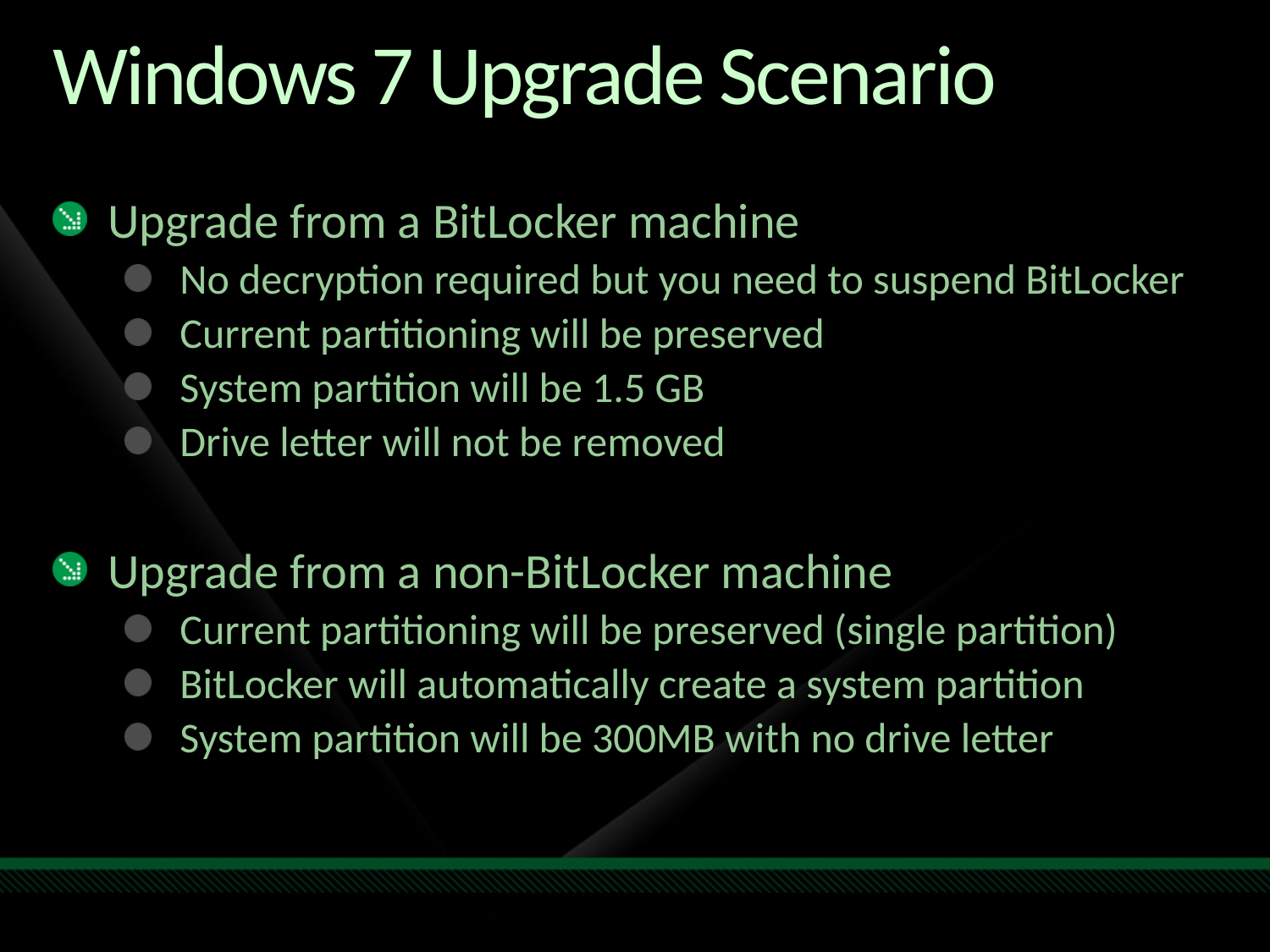

# Windows 7 Upgrade Scenario
Upgrade from a BitLocker machine
No decryption required but you need to suspend BitLocker
Current partitioning will be preserved
System partition will be 1.5 GB
Drive letter will not be removed

Upgrade from a non-BitLocker machine
Current partitioning will be preserved (single partition)
BitLocker will automatically create a system partition
System partition will be 300MB with no drive letter